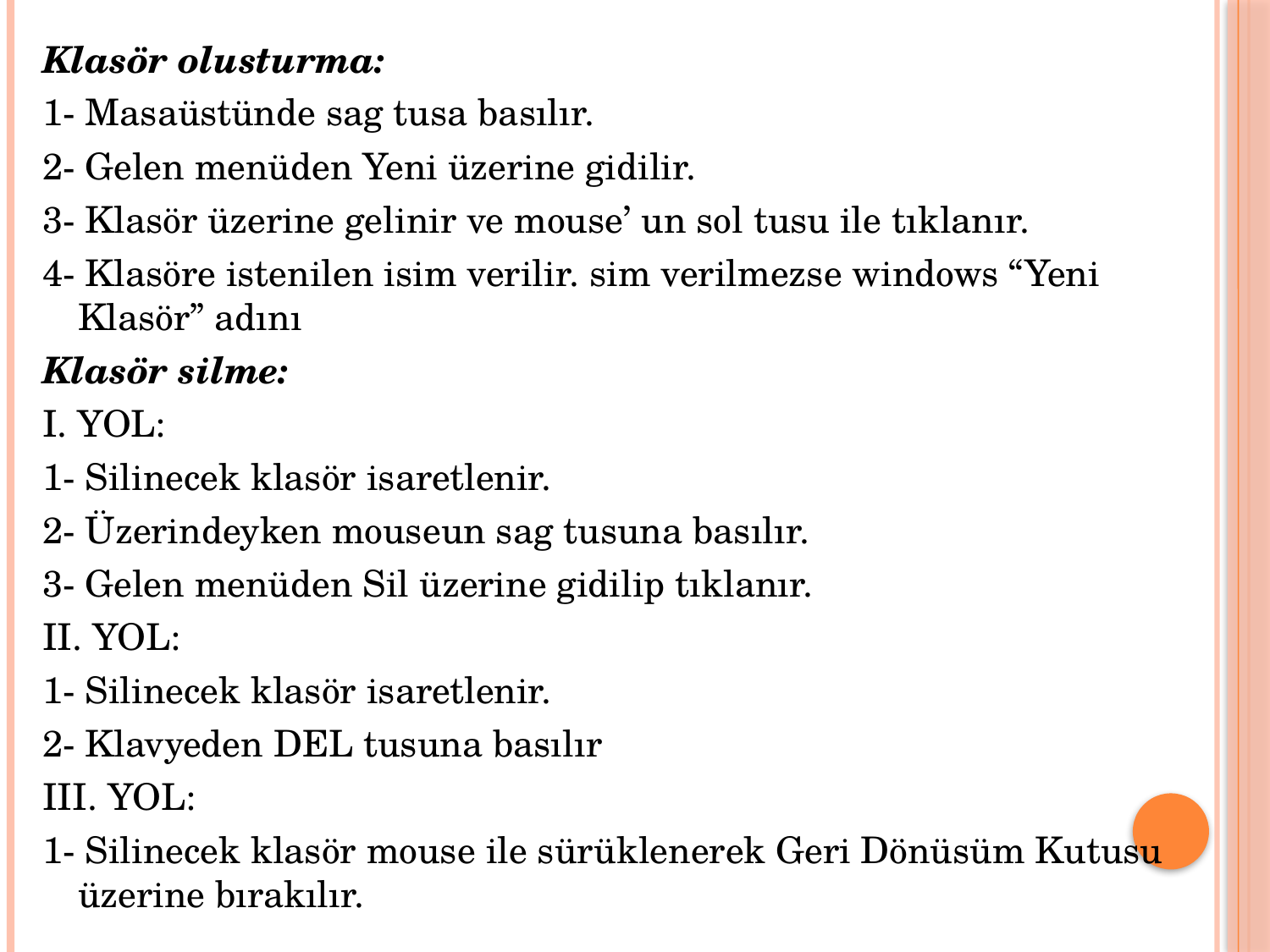

Klasör olusturma:
1- Masaüstünde sag tusa basılır.
2- Gelen menüden Yeni üzerine gidilir.
3- Klasör üzerine gelinir ve mouse’ un sol tusu ile tıklanır.
4- Klasöre istenilen isim verilir. sim verilmezse windows “Yeni Klasör” adını
Klasör silme:
I. YOL:
1- Silinecek klasör isaretlenir.
2- Üzerindeyken mouseun sag tusuna basılır.
3- Gelen menüden Sil üzerine gidilip tıklanır.
II. YOL:
1- Silinecek klasör isaretlenir.
2- Klavyeden DEL tusuna basılır
III. YOL:
1- Silinecek klasör mouse ile sürüklenerek Geri Dönüsüm Kutusu üzerine bırakılır.